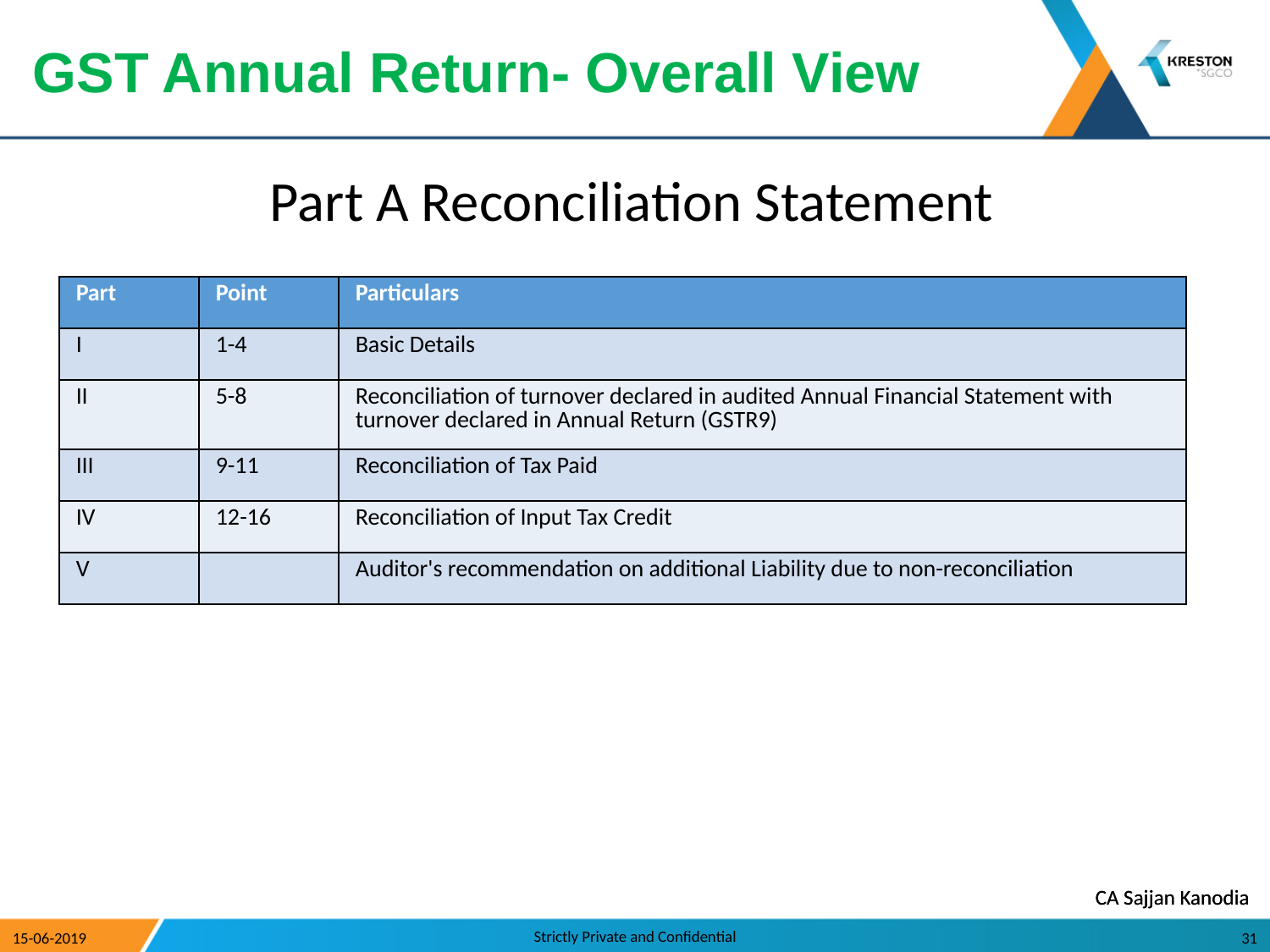

GST Annual Return- Overall View
Part A Reconciliation Statement
| Part | Point | Particulars |
| --- | --- | --- |
| I | 1-4 | Basic Details |
| II | 5-8 | Reconciliation of turnover declared in audited Annual Financial Statement with turnover declared in Annual Return (GSTR9) |
| III | 9-11 | Reconciliation of Tax Paid |
| IV | 12-16 | Reconciliation of Input Tax Credit |
| V |  | Auditor's recommendation on additional Liability due to non-reconciliation |